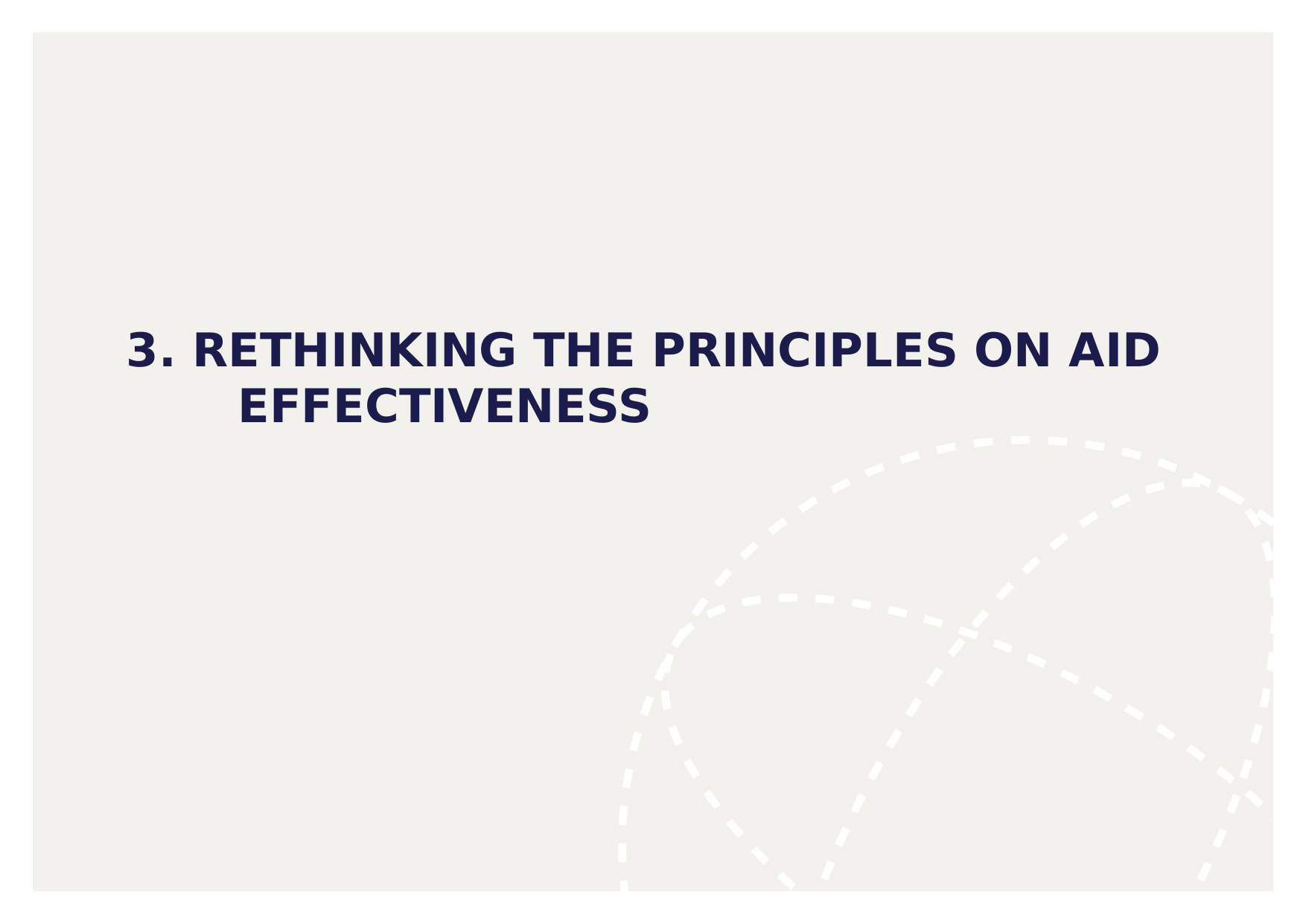

# 3. RETHINKING THE PRINCIPLES ON AID 	EFFECTIVENESS